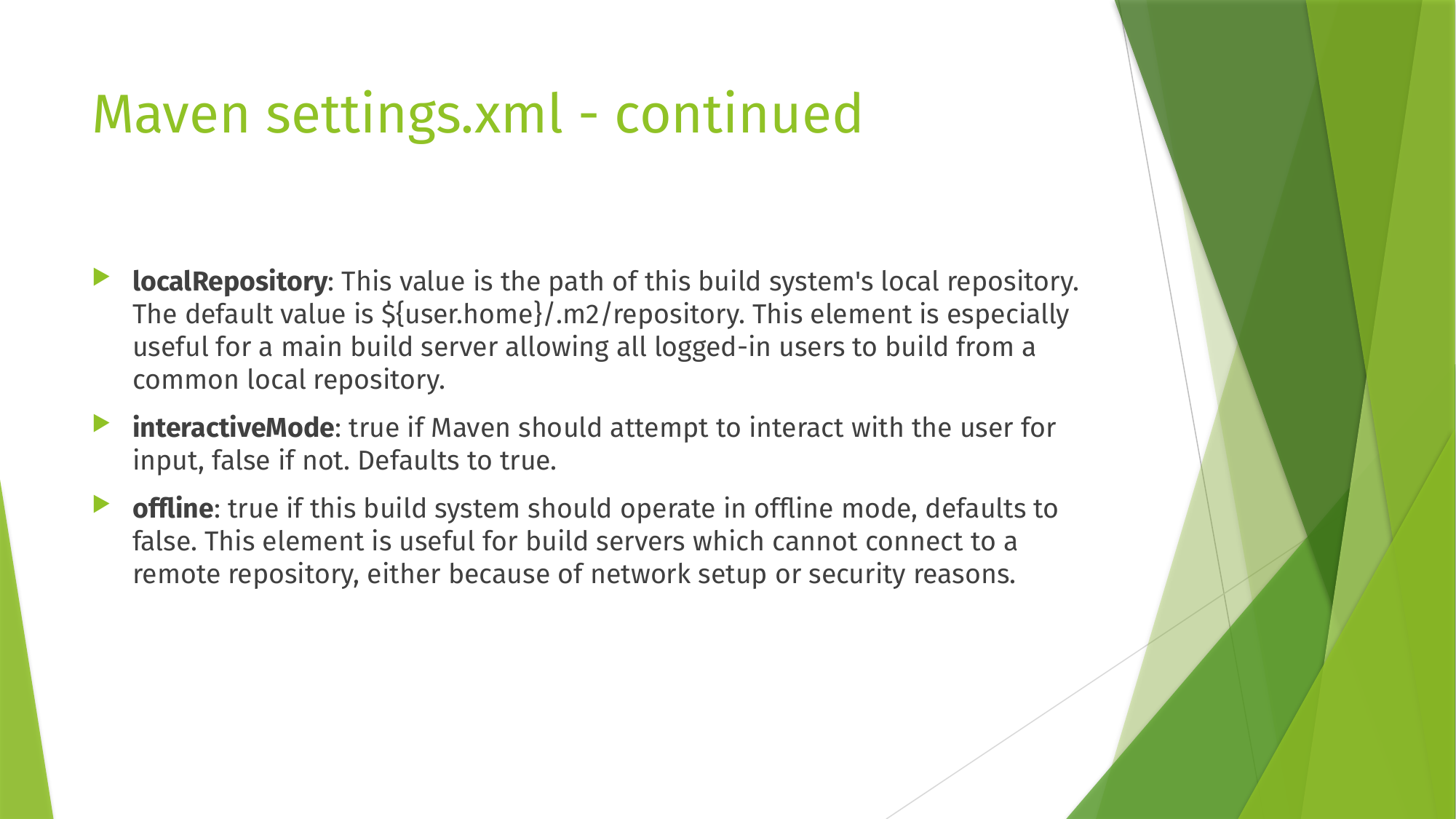

# Maven settings.xml - continued
localRepository: This value is the path of this build system's local repository. The default value is ${user.home}/.m2/repository. This element is especially useful for a main build server allowing all logged-in users to build from a common local repository.
interactiveMode: true if Maven should attempt to interact with the user for input, false if not. Defaults to true.
offline: true if this build system should operate in offline mode, defaults to false. This element is useful for build servers which cannot connect to a remote repository, either because of network setup or security reasons.